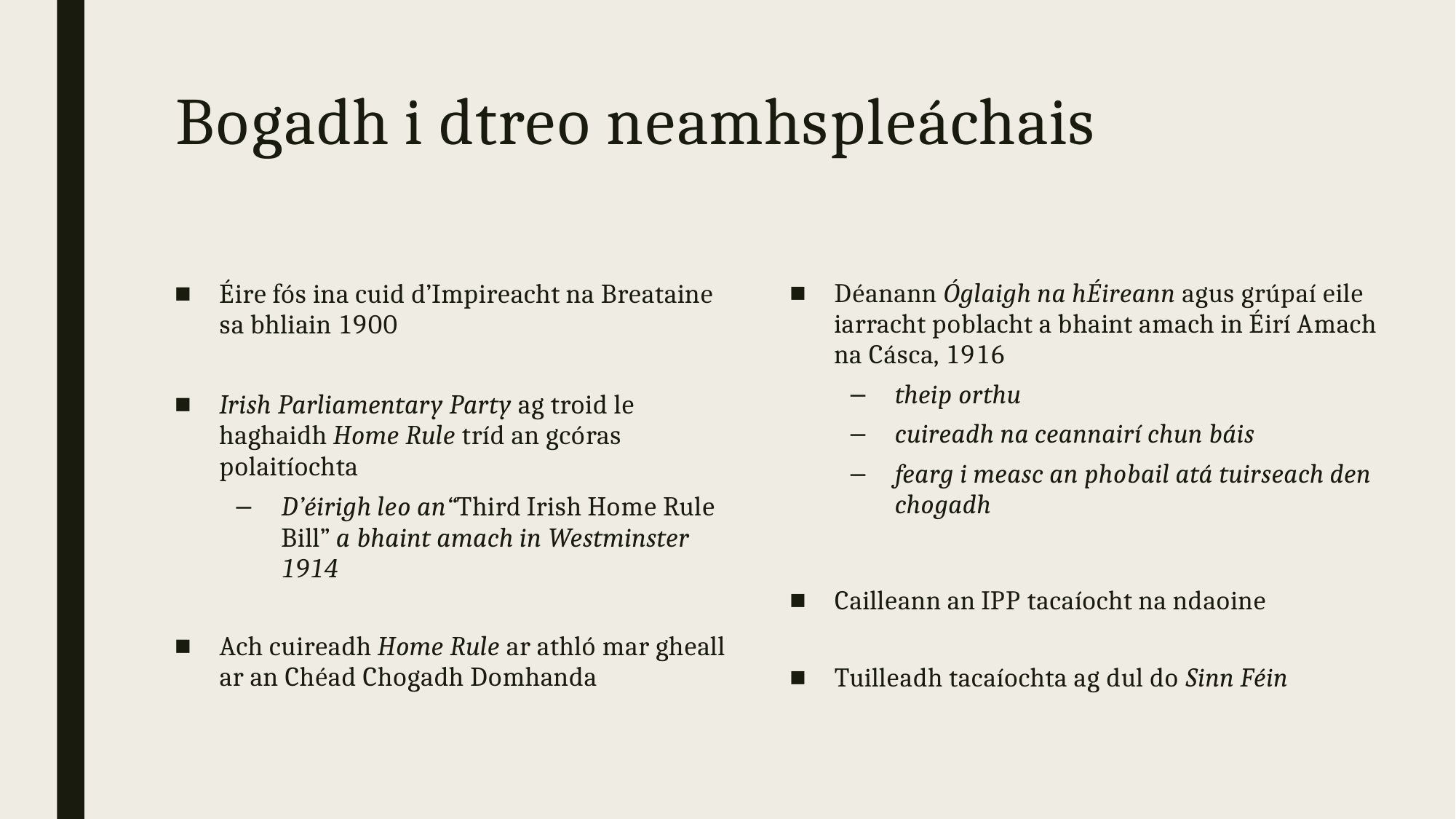

# Bogadh i dtreo neamhspleáchais
Éire fós ina cuid d’Impireacht na Breataine sa bhliain 1900
Irish Parliamentary Party ag troid le haghaidh Home Rule tríd an gcóras polaitíochta
D’éirigh leo an“Third Irish Home Rule Bill” a bhaint amach in Westminster 1914
Ach cuireadh Home Rule ar athló mar gheall ar an Chéad Chogadh Domhanda
Déanann Óglaigh na hÉireann agus grúpaí eile iarracht poblacht a bhaint amach in Éirí Amach na Cásca, 1916
theip orthu
cuireadh na ceannairí chun báis
fearg i measc an phobail atá tuirseach den chogadh

Cailleann an IPP tacaíocht na ndaoine
Tuilleadh tacaíochta ag dul do Sinn Féin